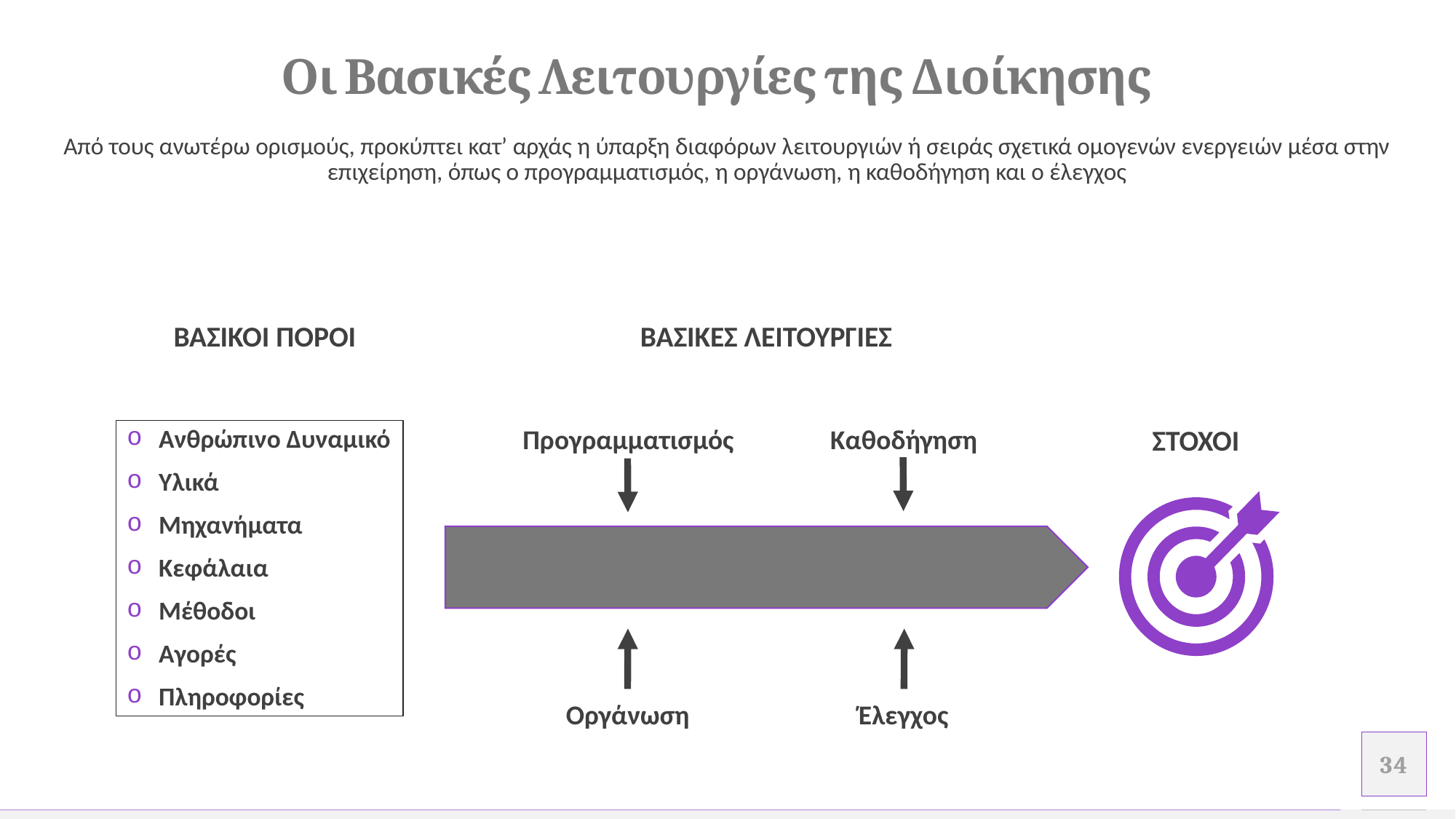

# Οι Βασικές Λειτουργίες της Διοίκησης
Από τους ανωτέρω ορισμούς, προκύπτει κατ’ αρχάς η ύπαρξη διαφόρων λειτουργιών ή σειράς σχετικά ομογενών ενεργειών μέσα στην επιχείρηση, όπως ο προγραμματισμός, η οργάνωση, η καθοδήγηση και ο έλεγχος
ΒΑΣΙΚΟΙ ΠΟΡΟΙ

ΒΑΣΙΚΕΣ ΛΕΙΤΟΥΡΓΙΕΣ

Ανθρώπινο Δυναμικό
Υλικά
Μηχανήματα
Κεφάλαια
Μέθοδοι
Αγορές
Πληροφορίες
Καθοδήγηση

Προγραμματισμός

ΣΤΟΧΟΙ

Έλεγχος

Οργάνωση

.
.
34
Προσθέστε υποσέλιδο